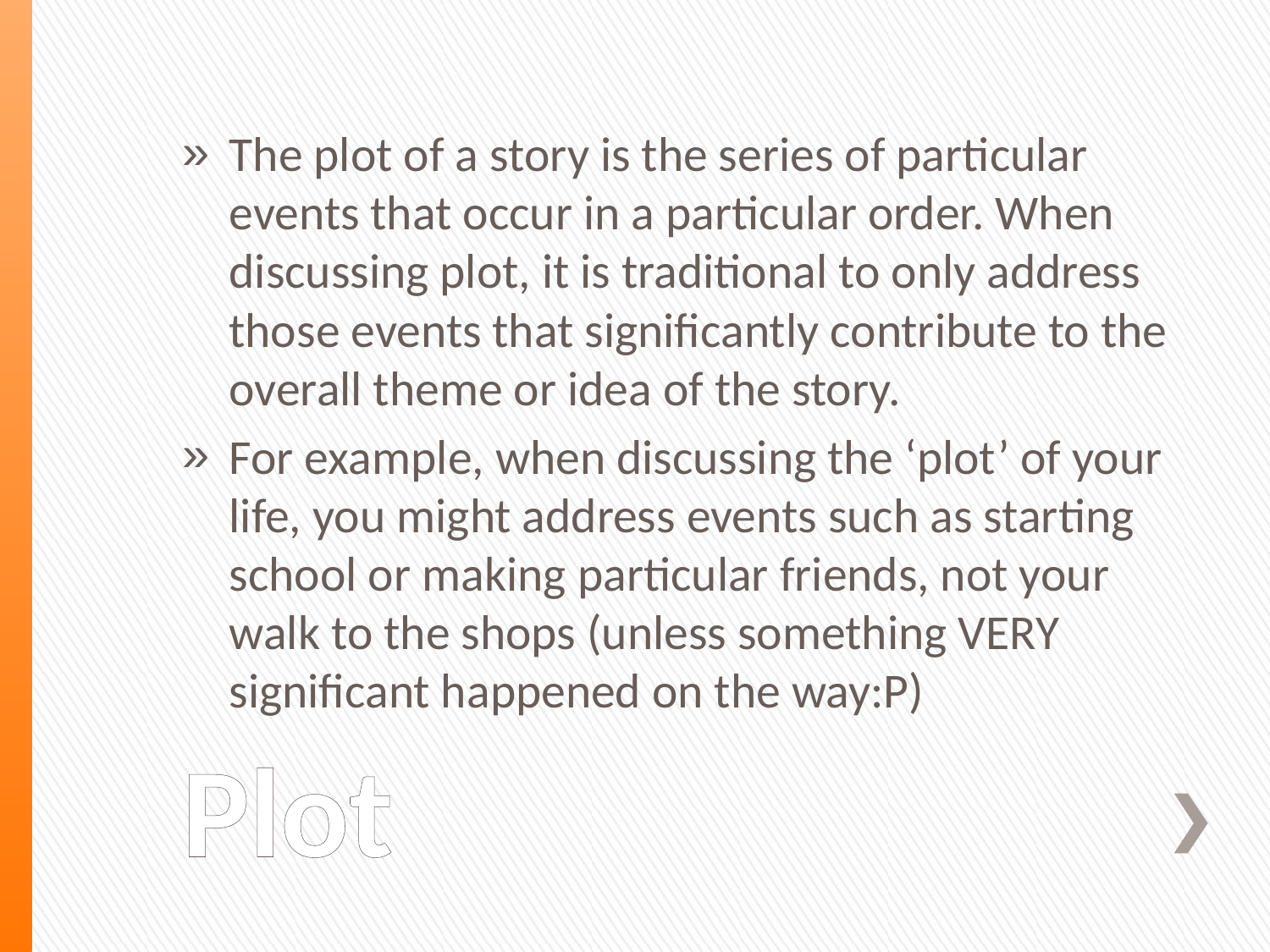

The plot of a story is the series of particular events that occur in a particular order. When discussing plot, it is traditional to only address those events that significantly contribute to the overall theme or idea of the story.
For example, when discussing the ‘plot’ of your life, you might address events such as starting school or making particular friends, not your walk to the shops (unless something VERY significant happened on the way:P)
# Plot